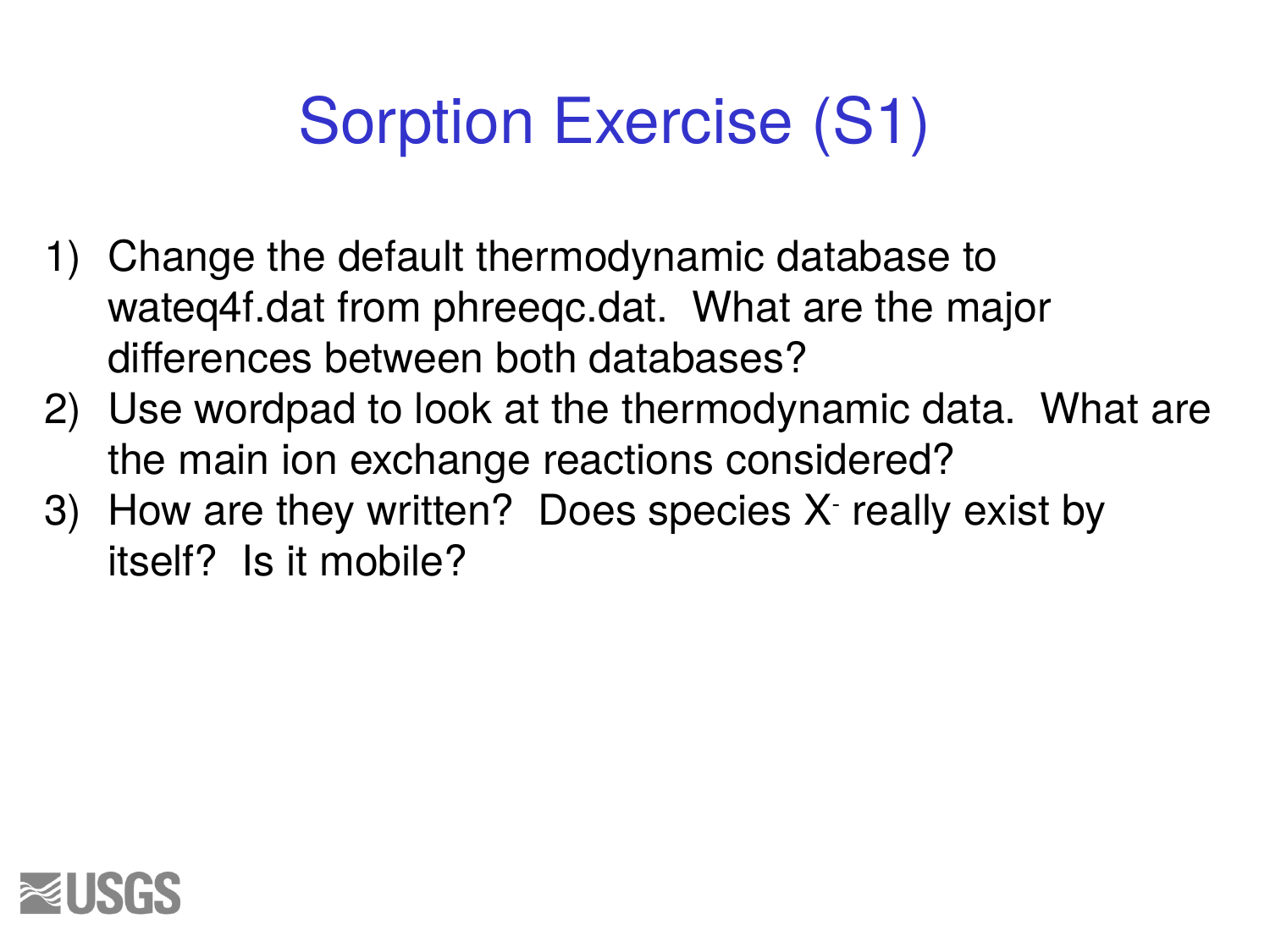

Sorption Exercise (S1)
Change the default thermodynamic database to wateq4f.dat from phreeqc.dat.  What are the major differences between both databases?
Use wordpad to look at the thermodynamic data.  What are the main ion exchange reactions considered?
How are they written?  Does species X- really exist by itself?  Is it mobile?